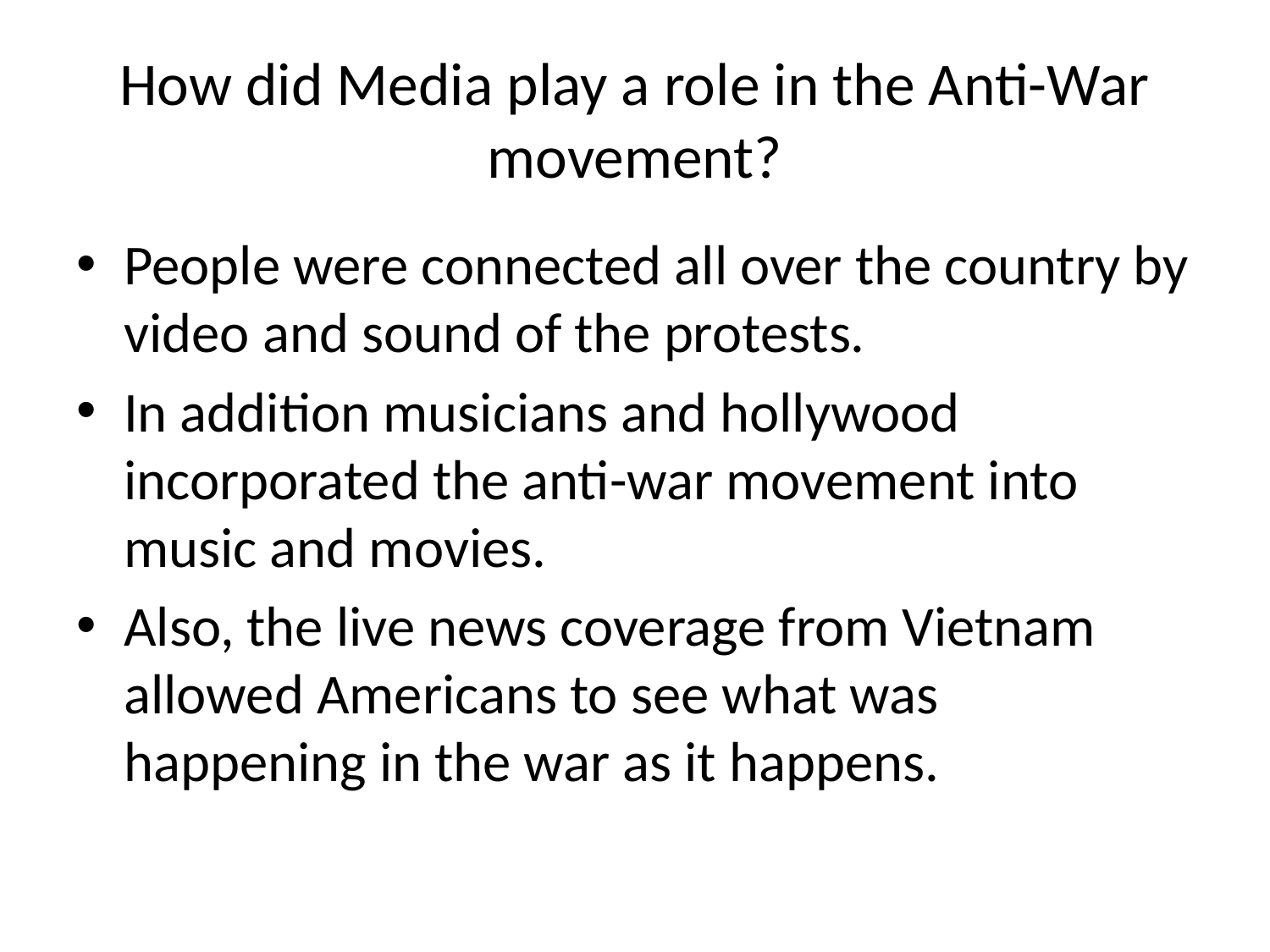

# How did Media play a role in the Anti-War movement?
People were connected all over the country by video and sound of the protests.
In addition musicians and hollywood incorporated the anti-war movement into music and movies.
Also, the live news coverage from Vietnam allowed Americans to see what was happening in the war as it happens.